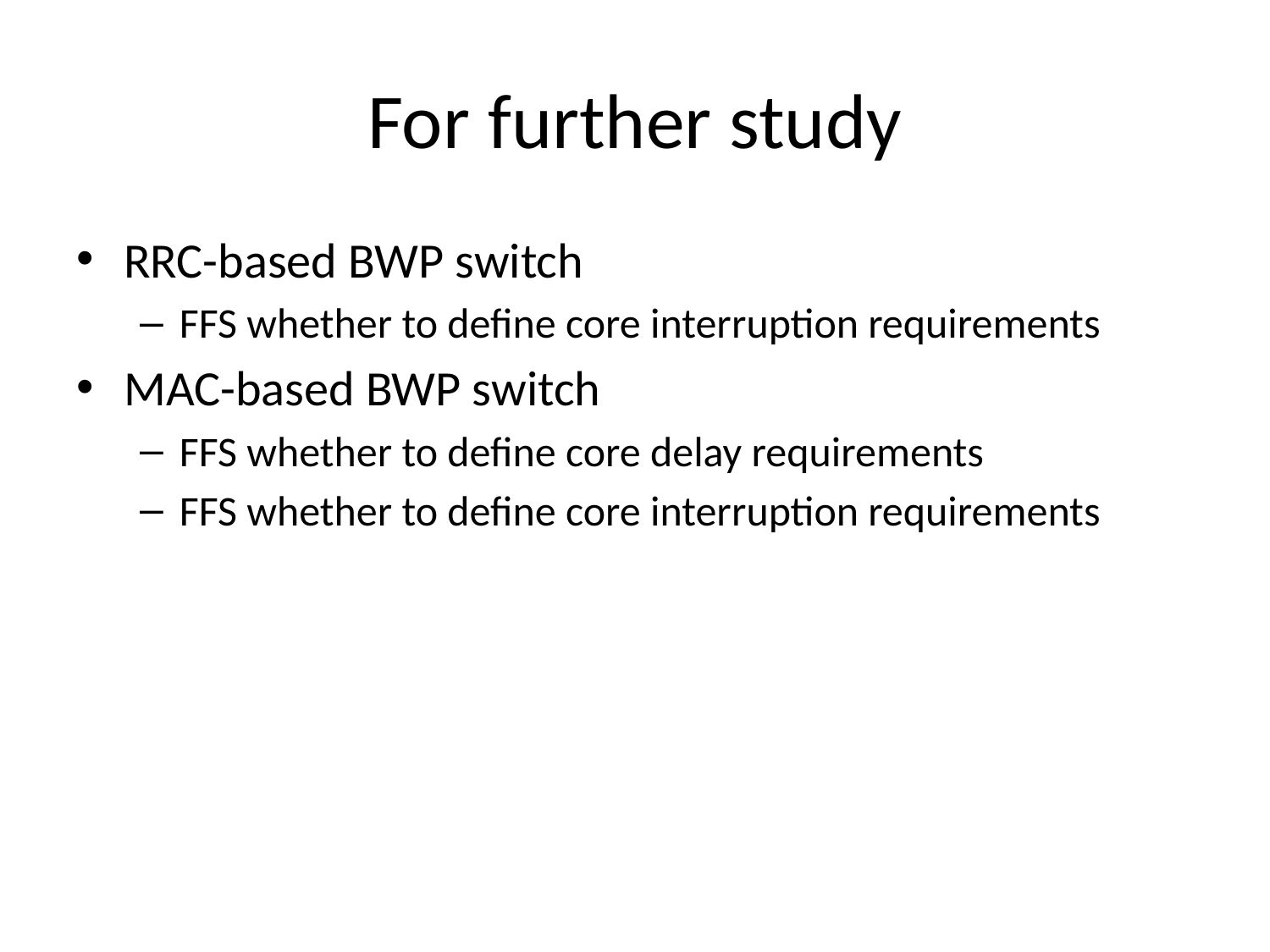

# For further study
RRC-based BWP switch
FFS whether to define core interruption requirements
MAC-based BWP switch
FFS whether to define core delay requirements
FFS whether to define core interruption requirements